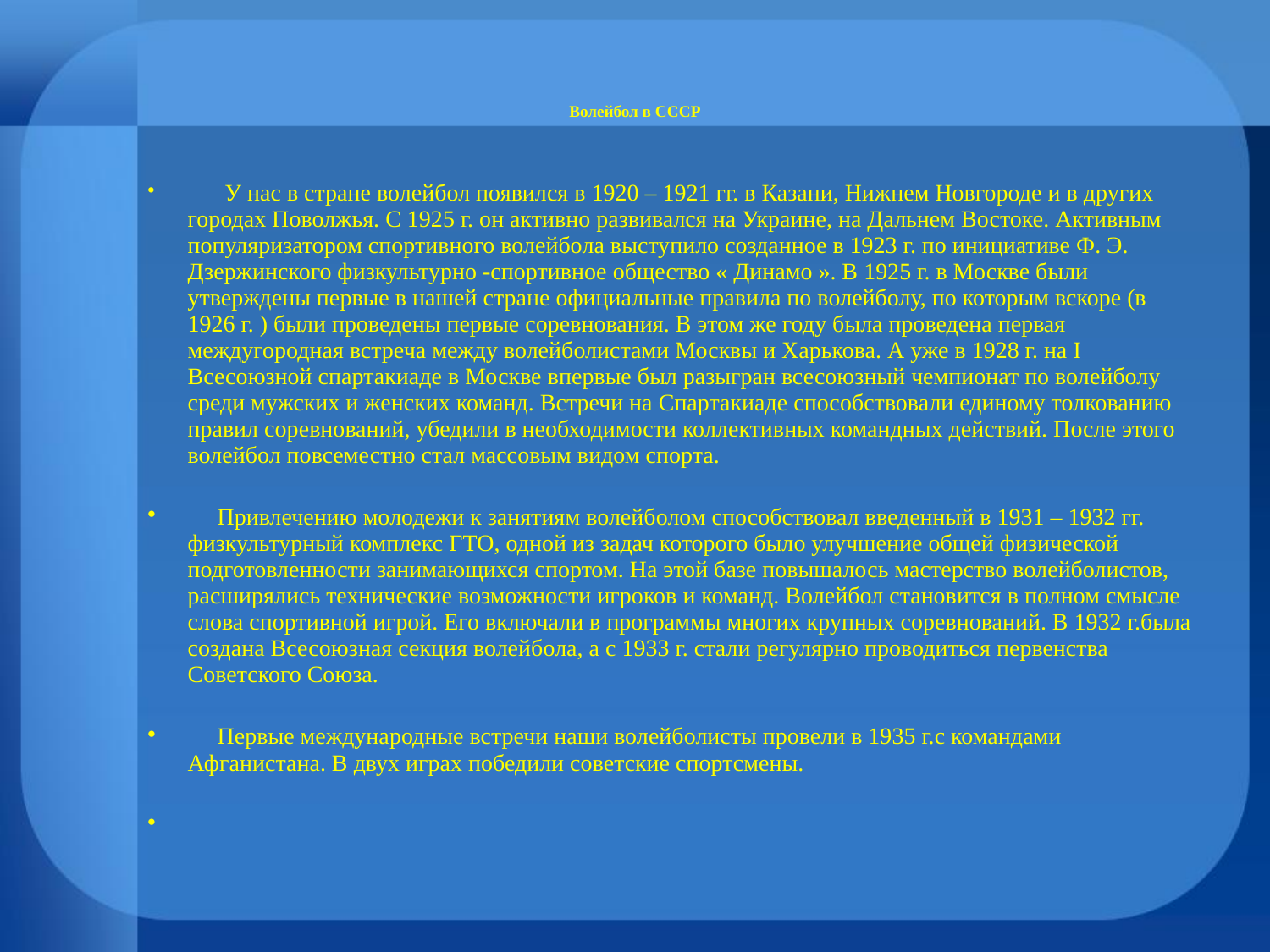

# Волейбол в СССР

       У нас в стране волейбол появился в 1920 – 1921 гг. в Казани, Нижнем Новгороде и в других городах Поволжья. С 1925 г. он активно развивался на Украине, на Дальнем Востоке. Активным популяризатором спортивного волейбола выступило созданное в 1923 г. по инициативе Ф. Э. Дзержинского физкультурно -спортивное общество « Динамо ». В 1925 г. в Москве были утверждены первые в нашей стране официальные правила по волейболу, по которым вскоре (в 1926 г. ) были проведены первые соревнования. В этом же году была проведена первая междугородная встреча между волейболистами Москвы и Харькова. А уже в 1928 г. на I Всесоюзной спартакиаде в Москве впервые был разыгран всесоюзный чемпионат по волейболу среди мужских и женских команд. Встречи на Спартакиаде способствовали единому толкованию правил соревнований, убедили в необходимости коллективных командных действий. После этого волейбол повсеместно стал массовым видом спорта.

     Привлечению молодежи к занятиям волейболом способствовал введенный в 1931 – 1932 гг. физкультурный комплекс ГТО, одной из задач которого было улучшение общей физической подготовленности занимающихся спортом. На этой базе повышалось мастерство волейболистов, расширялись технические возможности игроков и команд. Волейбол становится в полном смысле слова спортивной игрой. Его включали в программы многих крупных соревнований. В 1932 г.была создана Всесоюзная секция волейбола, а с 1933 г. стали регулярно проводиться первенства Советского Союза.

     Первые международные встречи наши волейболисты провели в 1935 г.с командами Афганистана. В двух играх победили советские спортсмены.